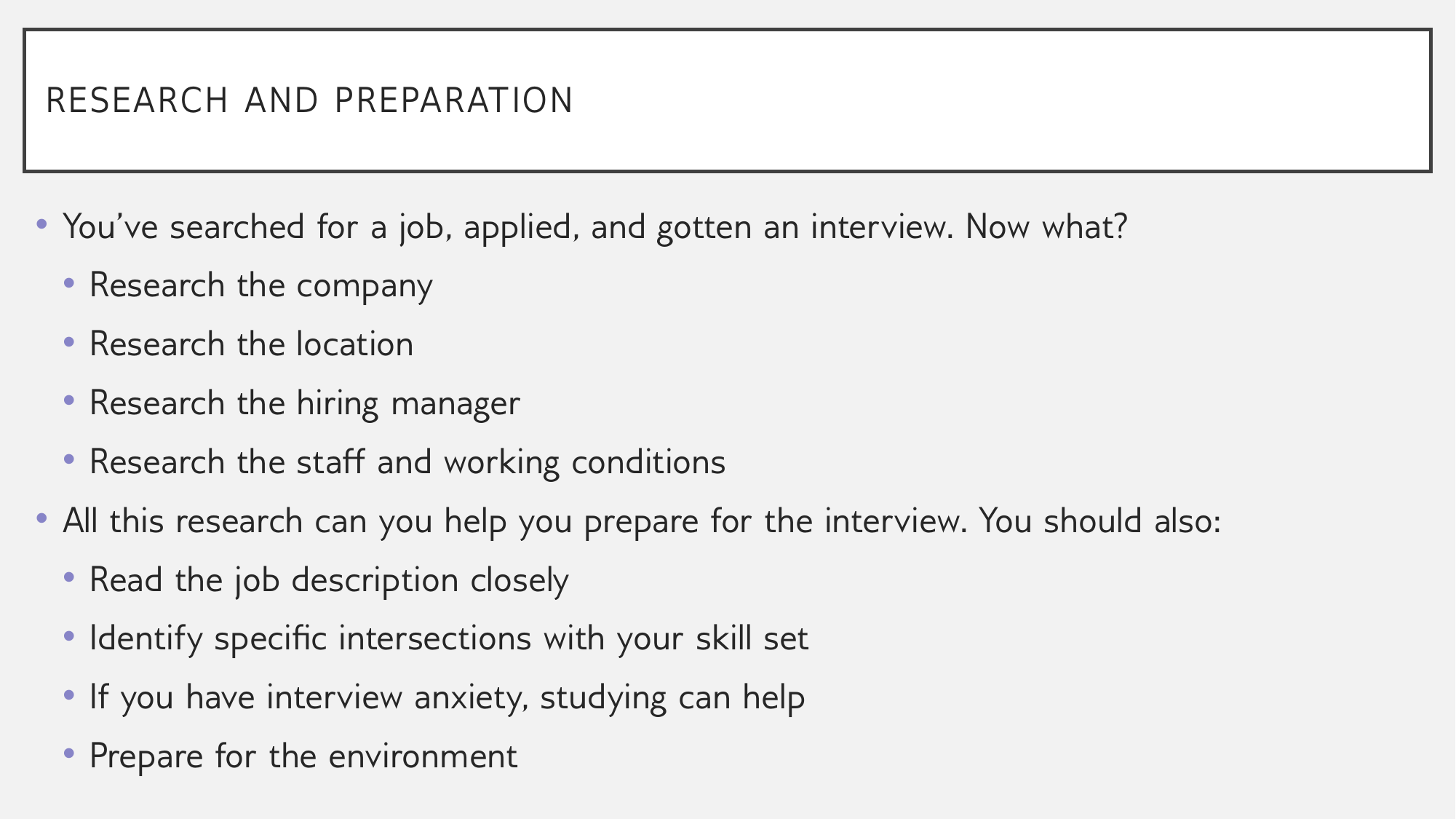

# Research and Preparation
You’ve searched for a job, applied, and gotten an interview. Now what?
Research the company
Research the location
Research the hiring manager
Research the staff and working conditions
All this research can you help you prepare for the interview. You should also:
Read the job description closely
Identify specific intersections with your skill set
If you have interview anxiety, studying can help
Prepare for the environment